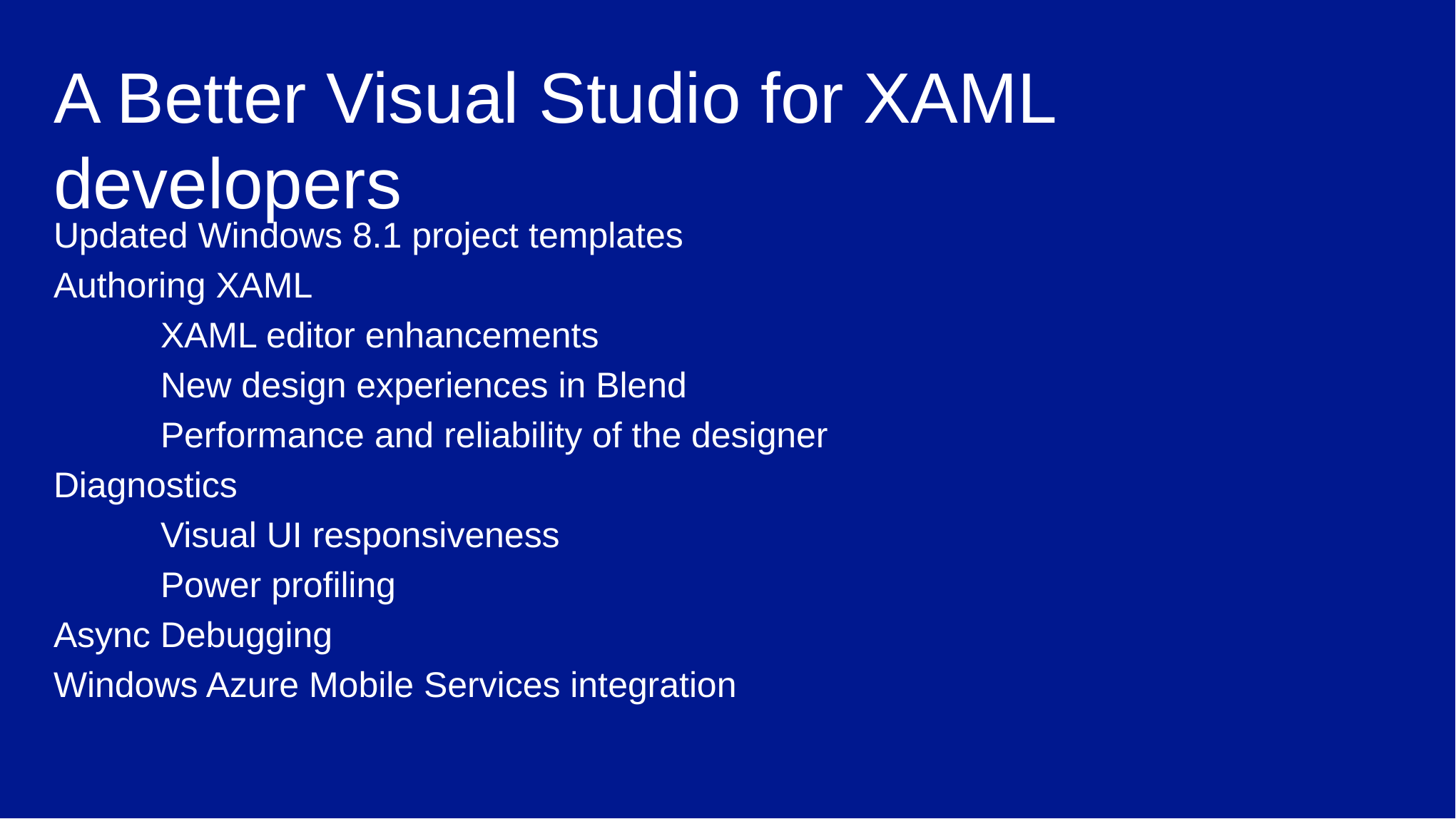

# A Better Visual Studio for XAML developers
Updated Windows 8.1 project templates
Authoring XAML
	XAML editor enhancements
	New design experiences in Blend
	Performance and reliability of the designer
Diagnostics
	Visual UI responsiveness
	Power profiling
Async Debugging
Windows Azure Mobile Services integration